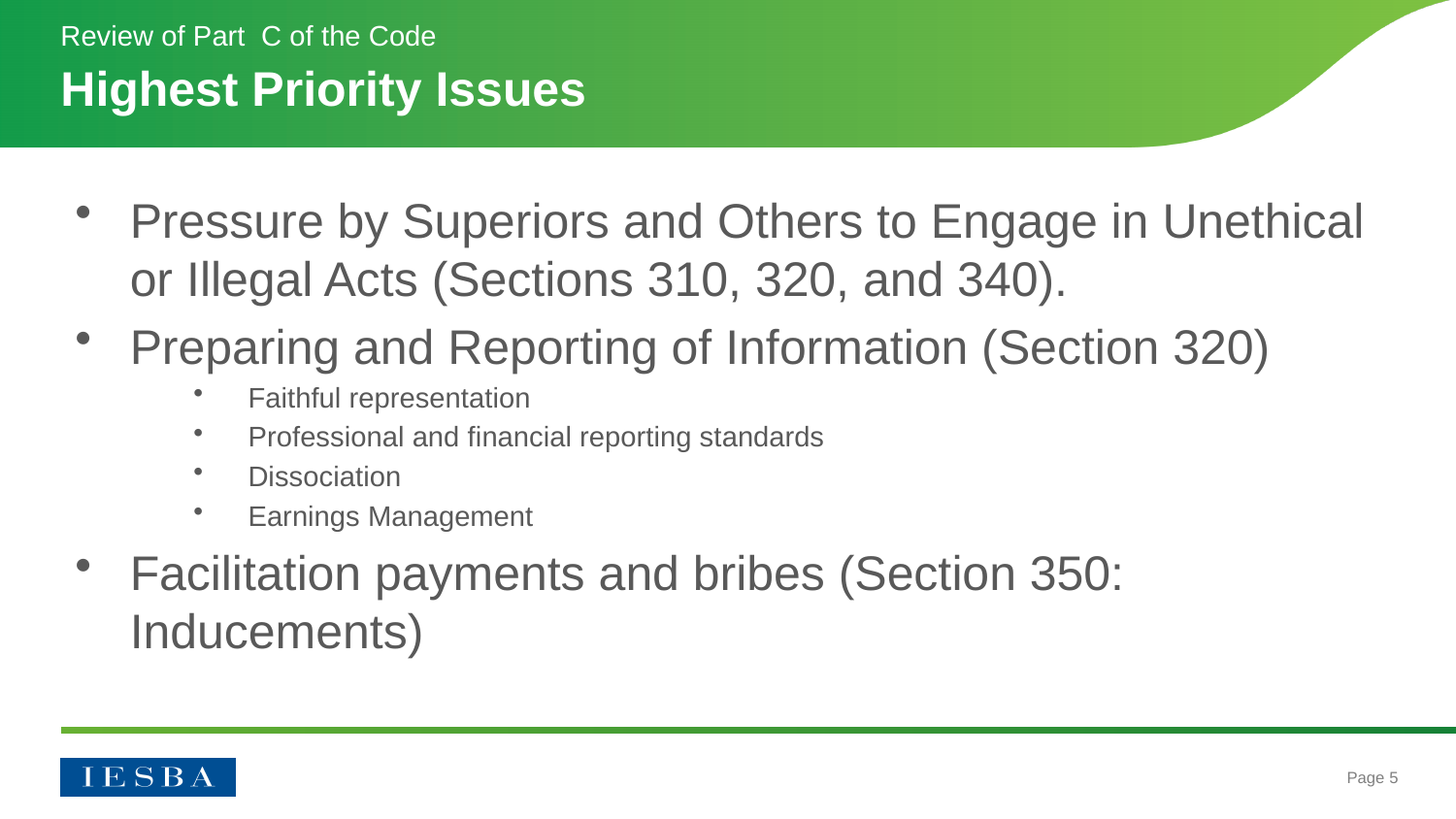

Review of Part  C of the Code

# Highest Priority Issues
Pressure by Superiors and Others to Engage in Unethical or Illegal Acts (Sections 310, 320, and 340).
Preparing and Reporting of Information (Section 320)
Faithful representation
Professional and financial reporting standards
Dissociation
Earnings Management
Facilitation payments and bribes (Section 350: Inducements)